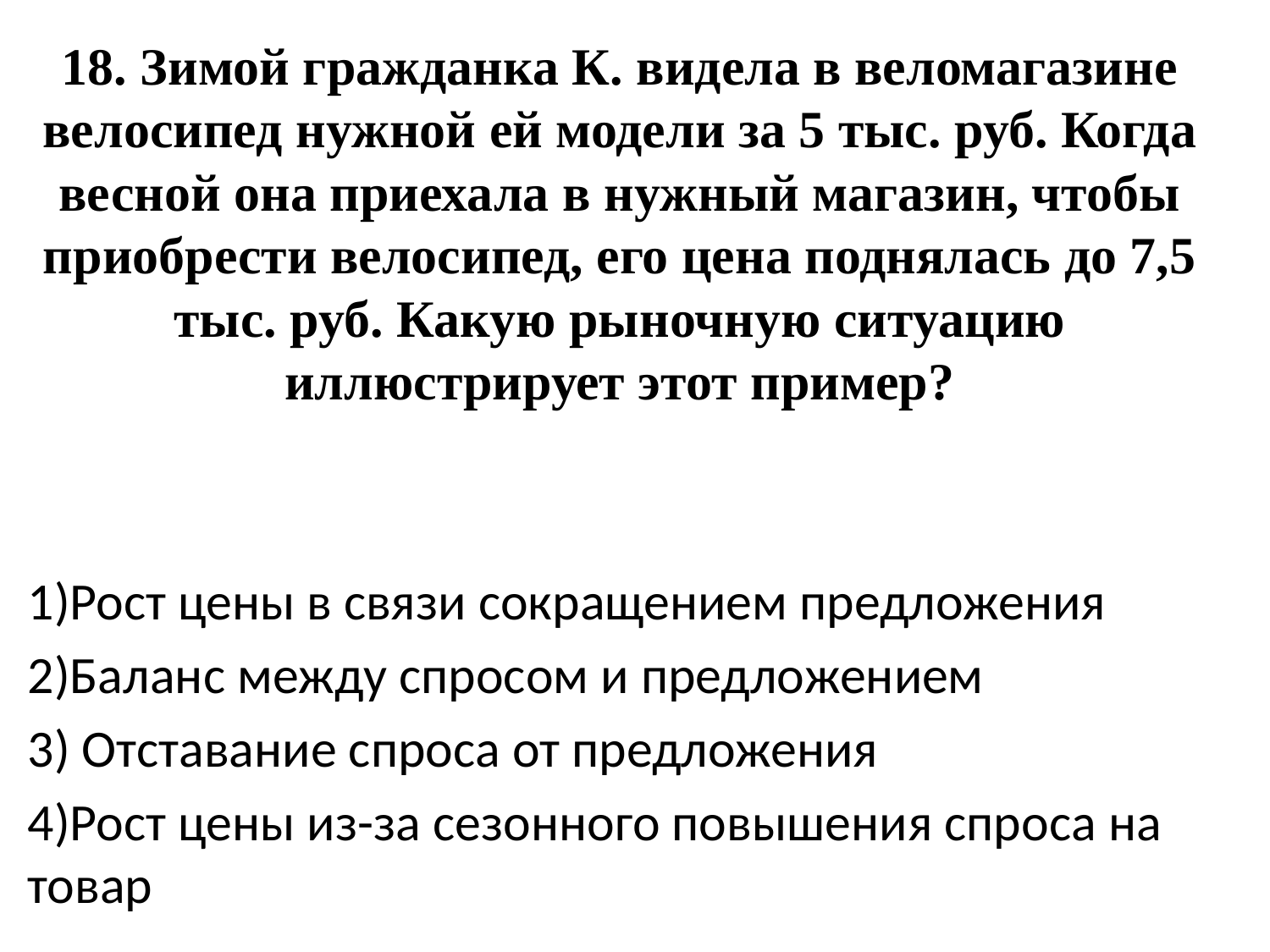

18. Зимой гражданка К. видела в веломагазине велосипед нужной ей модели за 5 тыс. руб. Когда весной она приехала в нужный магазин, чтобы приобрести велосипед, его цена поднялась до 7,5 тыс. руб. Какую рыночную ситуацию иллюстрирует этот пример?

1)Рост цены в связи сокращением предложения
2)Баланс между спросом и предложением
3) Отставание спроса от предложения
4)Рост цены из-за сезонного повышения спроса на  товар